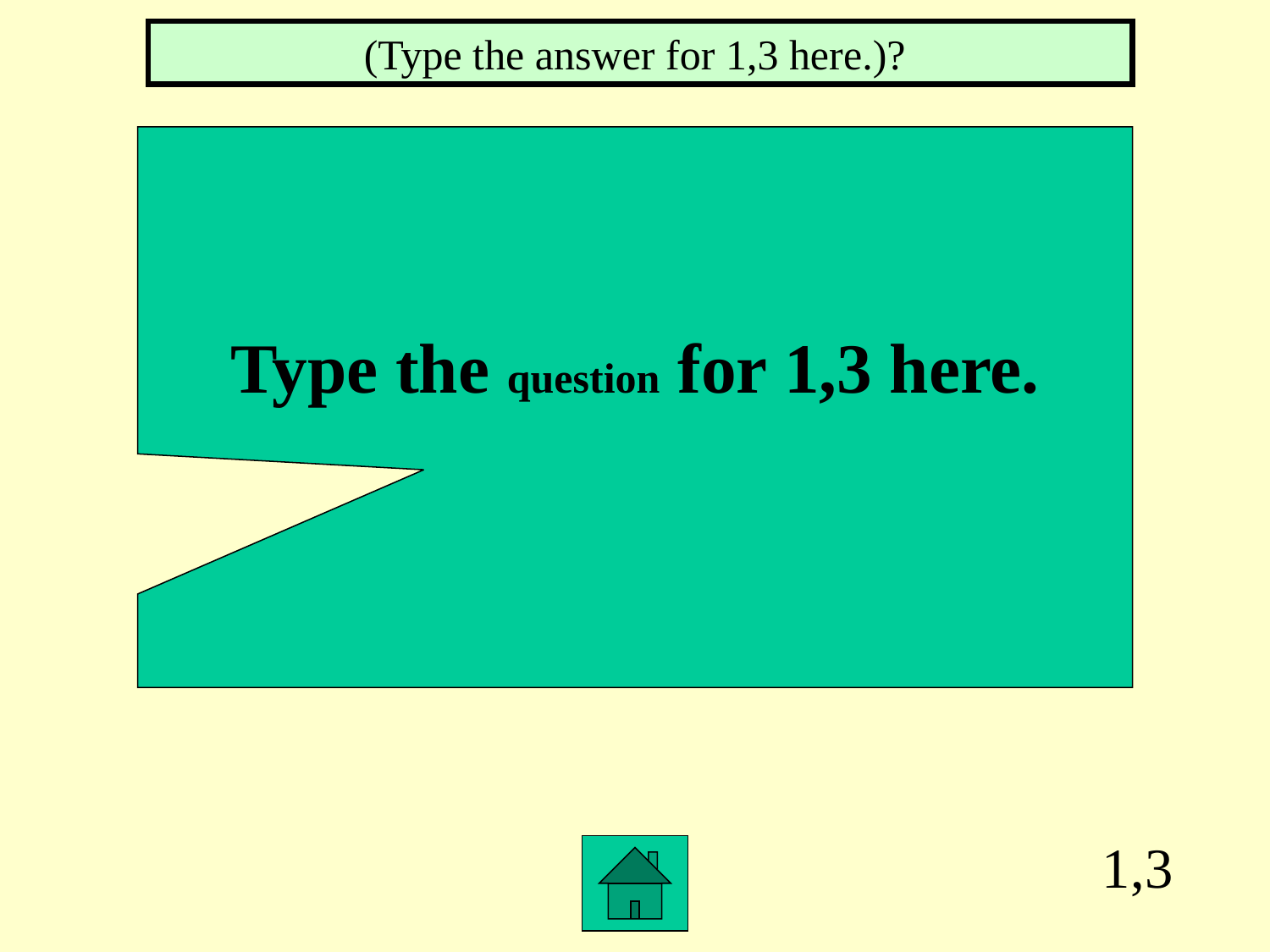

(Type the answer for 1,3 here.)?
Type the question for 1,3 here.

1,3